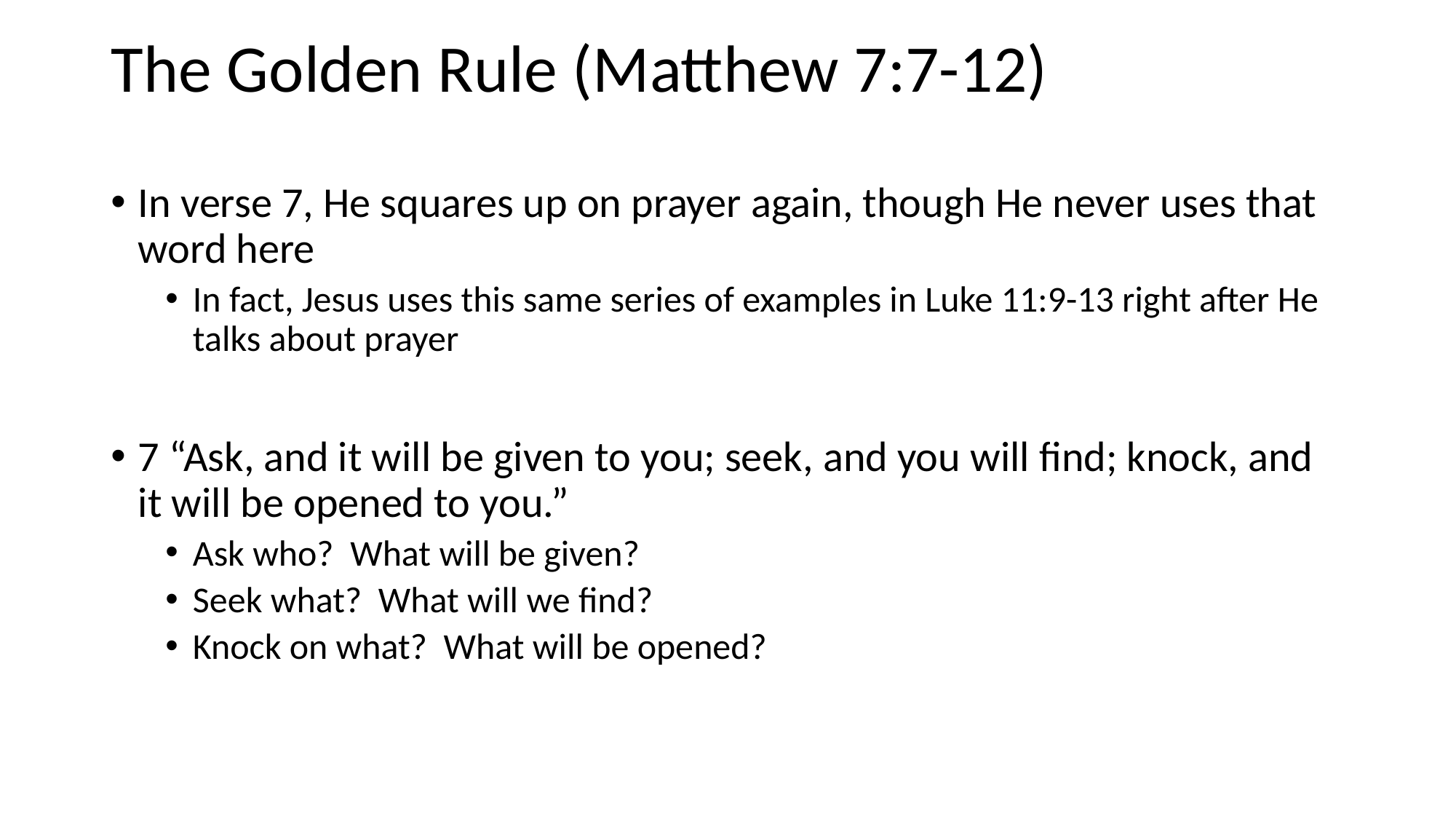

# The Golden Rule (Matthew 7:7-12)

In verse 7, He squares up on prayer again, though He never uses that word here
In fact, Jesus uses this same series of examples in Luke 11:9-13 right after He talks about prayer

7 “Ask, and it will be given to you; seek, and you will find; knock, and it will be opened to you.”
Ask who?  What will be given?
Seek what?  What will we find?
Knock on what?  What will be opened?